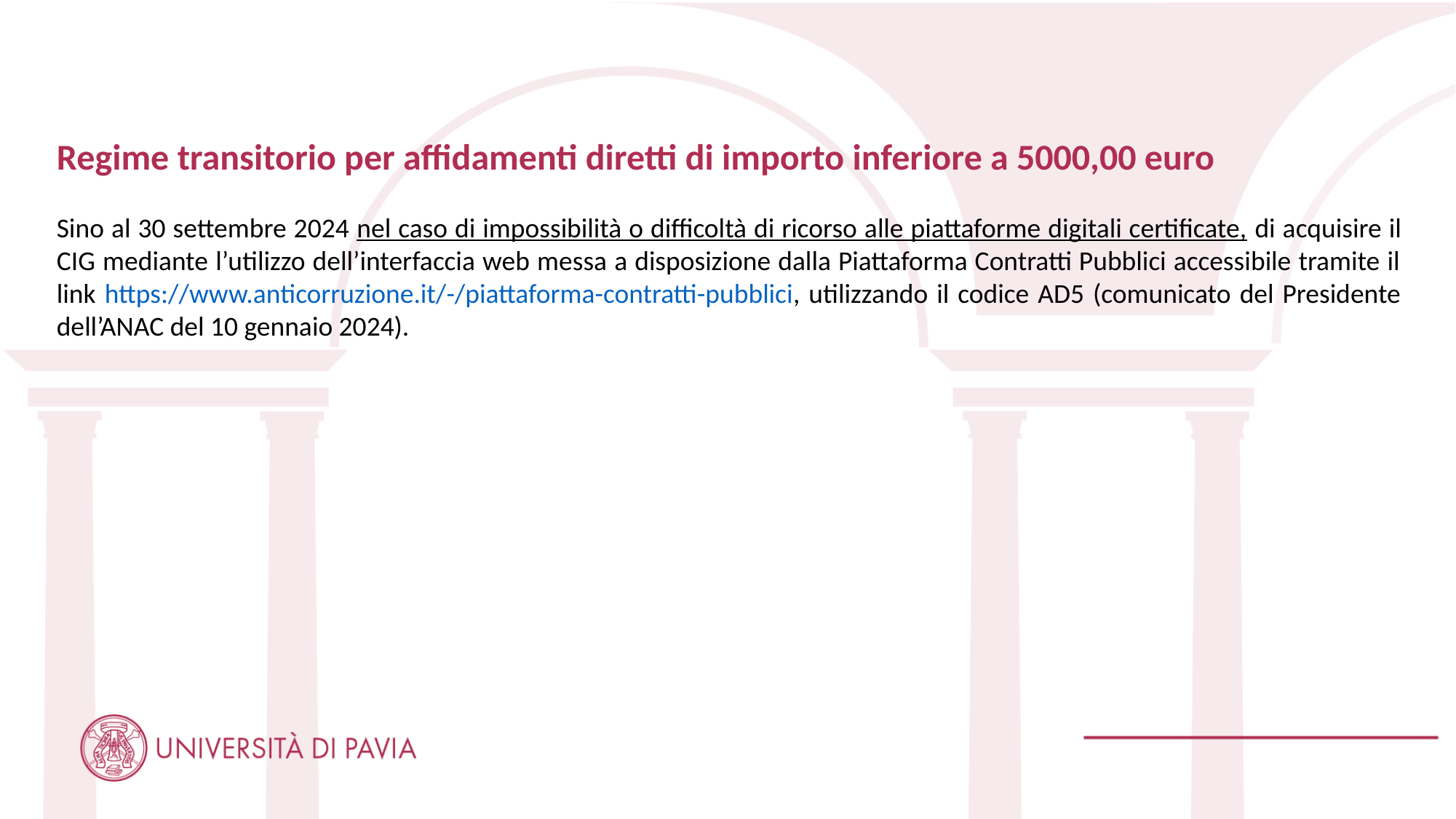

Regime transitorio per affidamenti diretti di importo inferiore a 5000,00 euro

Sino al 30 settembre 2024 nel caso di impossibilità o difficoltà di ricorso alle piattaforme digitali certificate, di acquisire il CIG mediante l’utilizzo dell’interfaccia web messa a disposizione dalla Piattaforma Contratti Pubblici accessibile tramite il link https://www.anticorruzione.it/-/piattaforma-contratti-pubblici, utilizzando il codice AD5 (comunicato del Presidente dell’ANAC del 10 gennaio 2024).